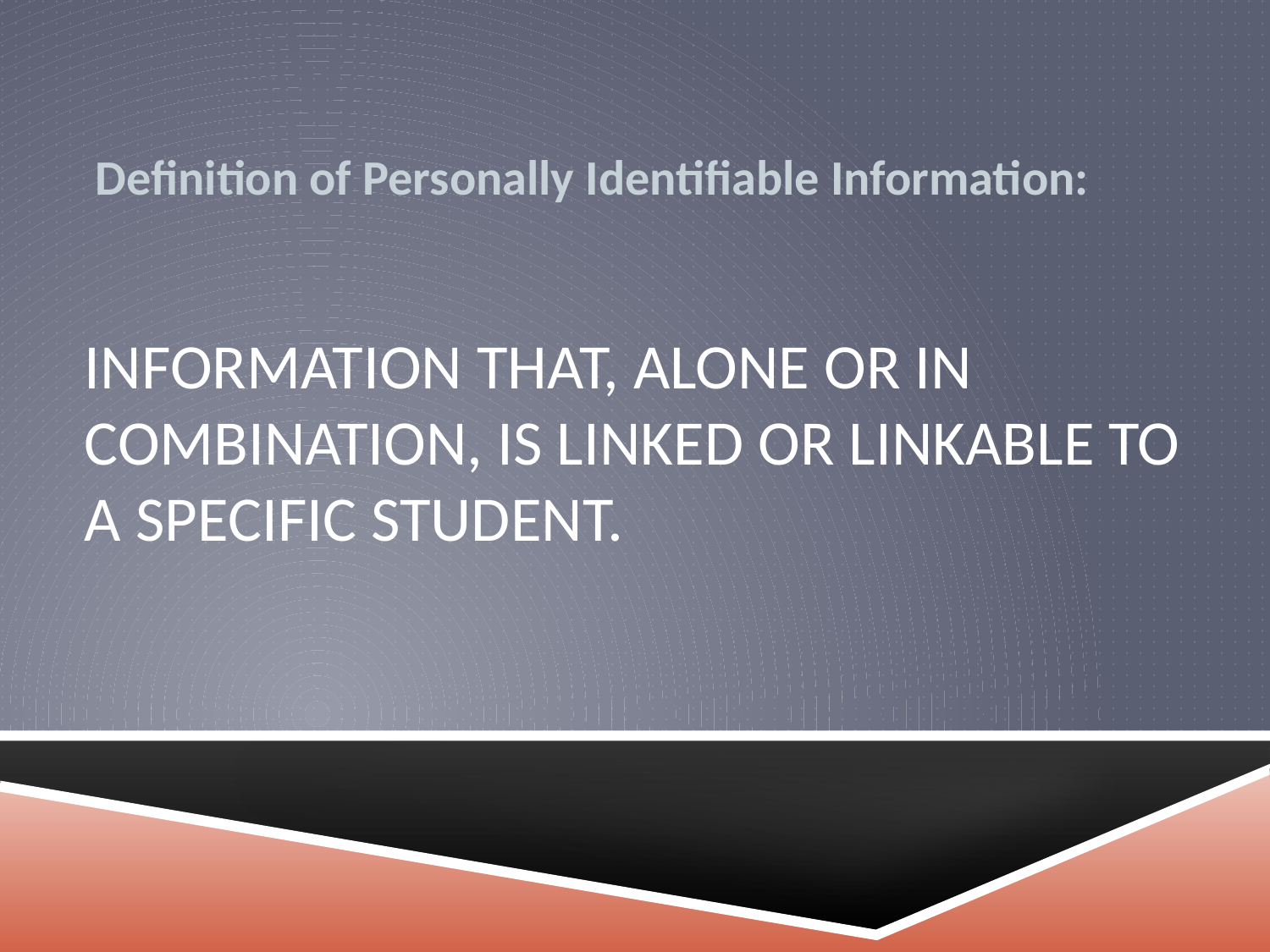

Definition of Personally Identifiable Information:
# Information that, alone or in combination, is linked or linkable to a specific student.